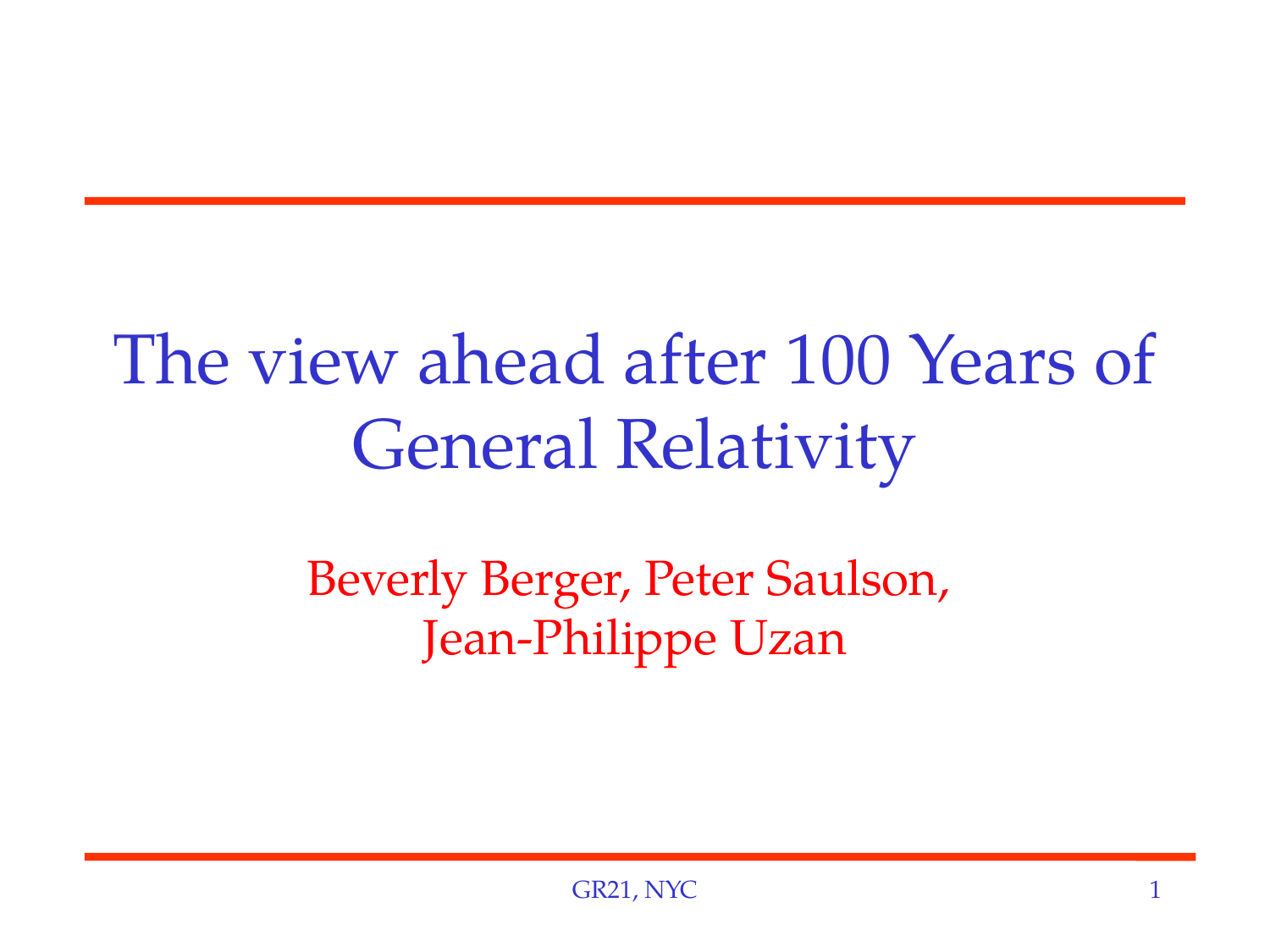

# The view ahead after 100 Years of General Relativity
Beverly Berger, Peter Saulson,
Jean-Philippe Uzan

GR21, NYC
1